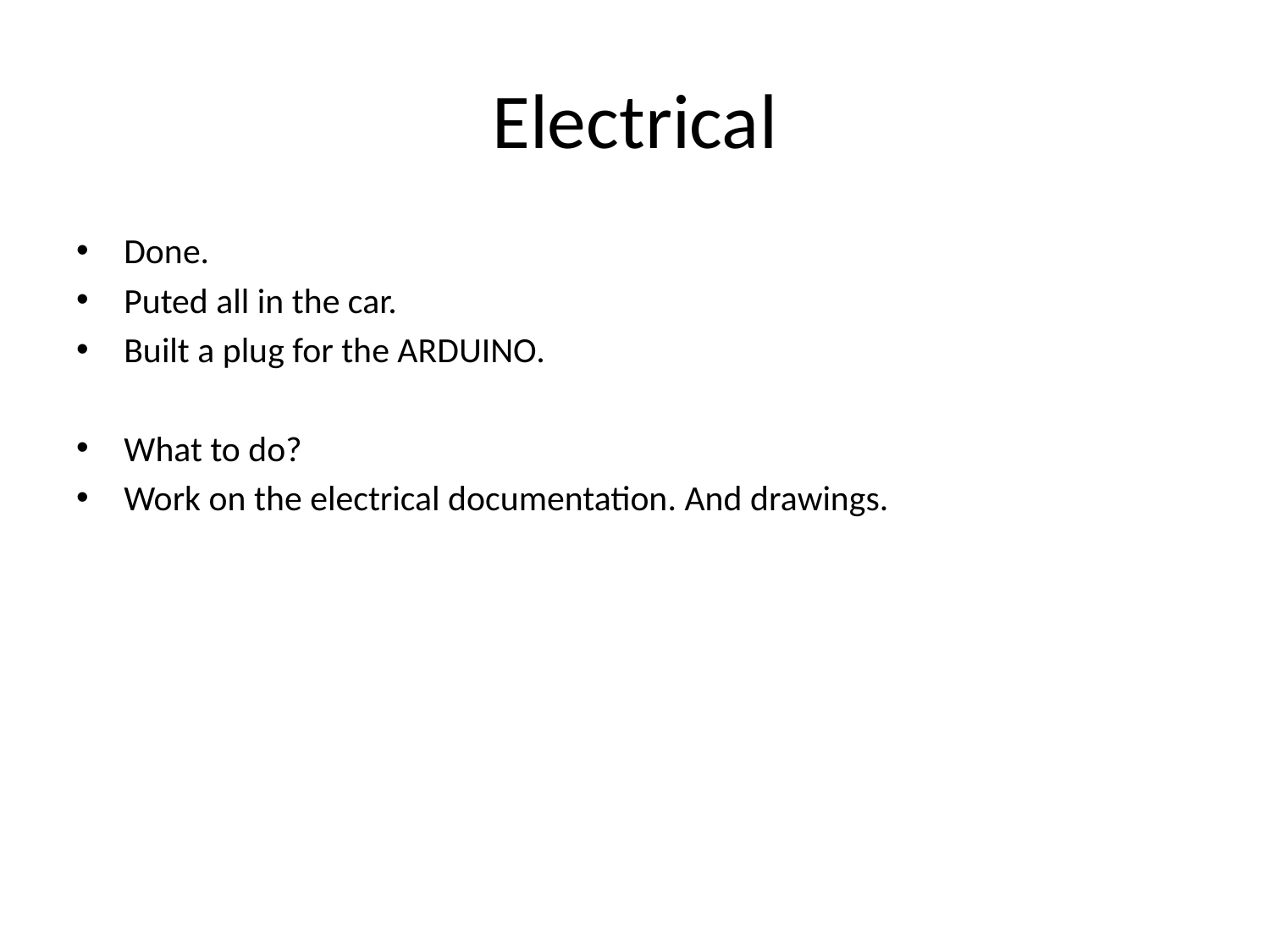

# Electrical
Done.
Puted all in the car.
Built a plug for the ARDUINO.

What to do?
Work on the electrical documentation. And drawings.